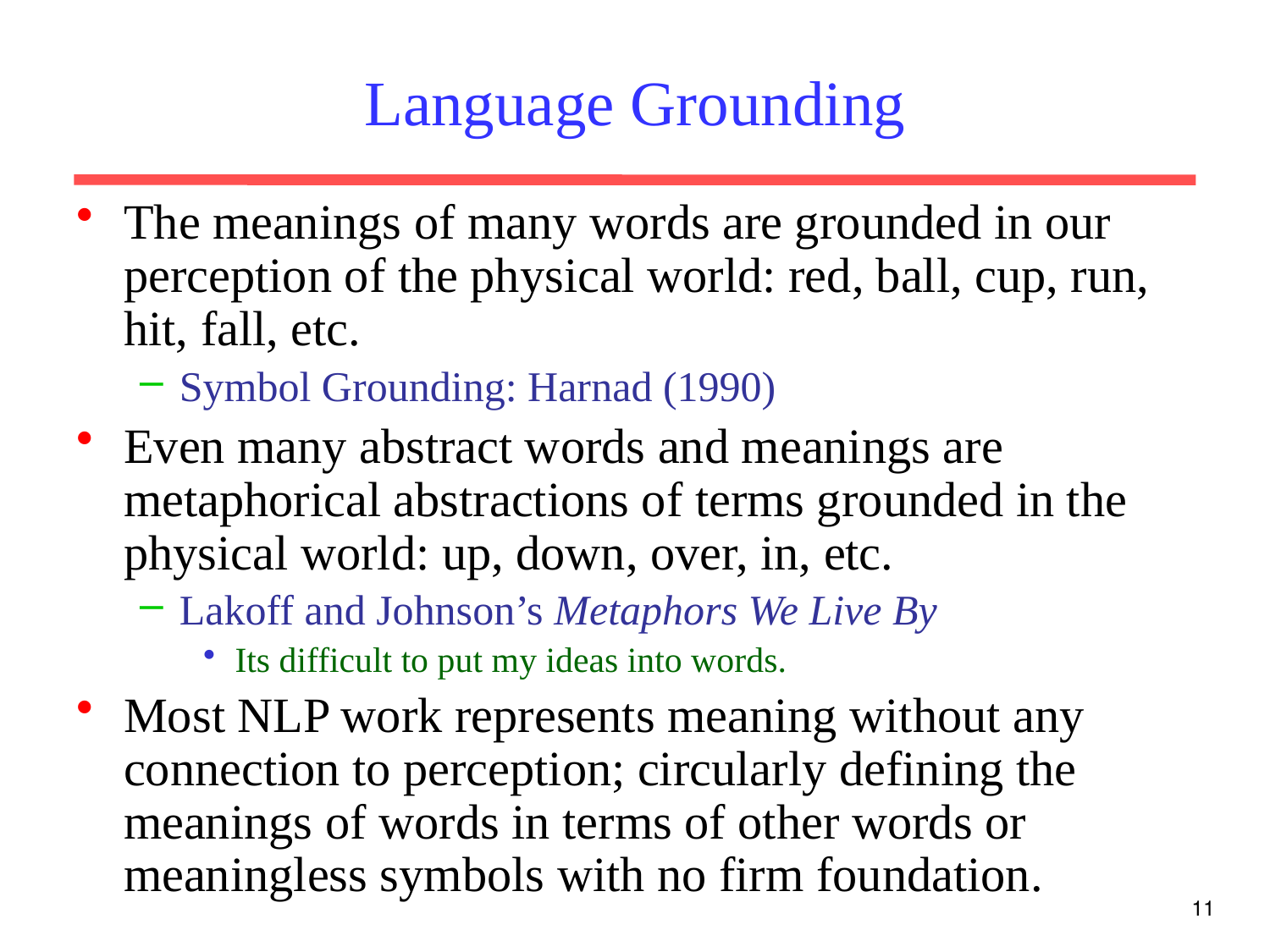

Language Grounding
The meanings of many words are grounded in our perception of the physical world: red, ball, cup, run, hit, fall, etc.
Symbol Grounding: Harnad (1990)
Even many abstract words and meanings are metaphorical abstractions of terms grounded in the physical world: up, down, over, in, etc.
Lakoff and Johnson’s Metaphors We Live By
Its difficult to put my ideas into words.
Most NLP work represents meaning without any connection to perception; circularly defining the meanings of words in terms of other words or meaningless symbols with no firm foundation.
11